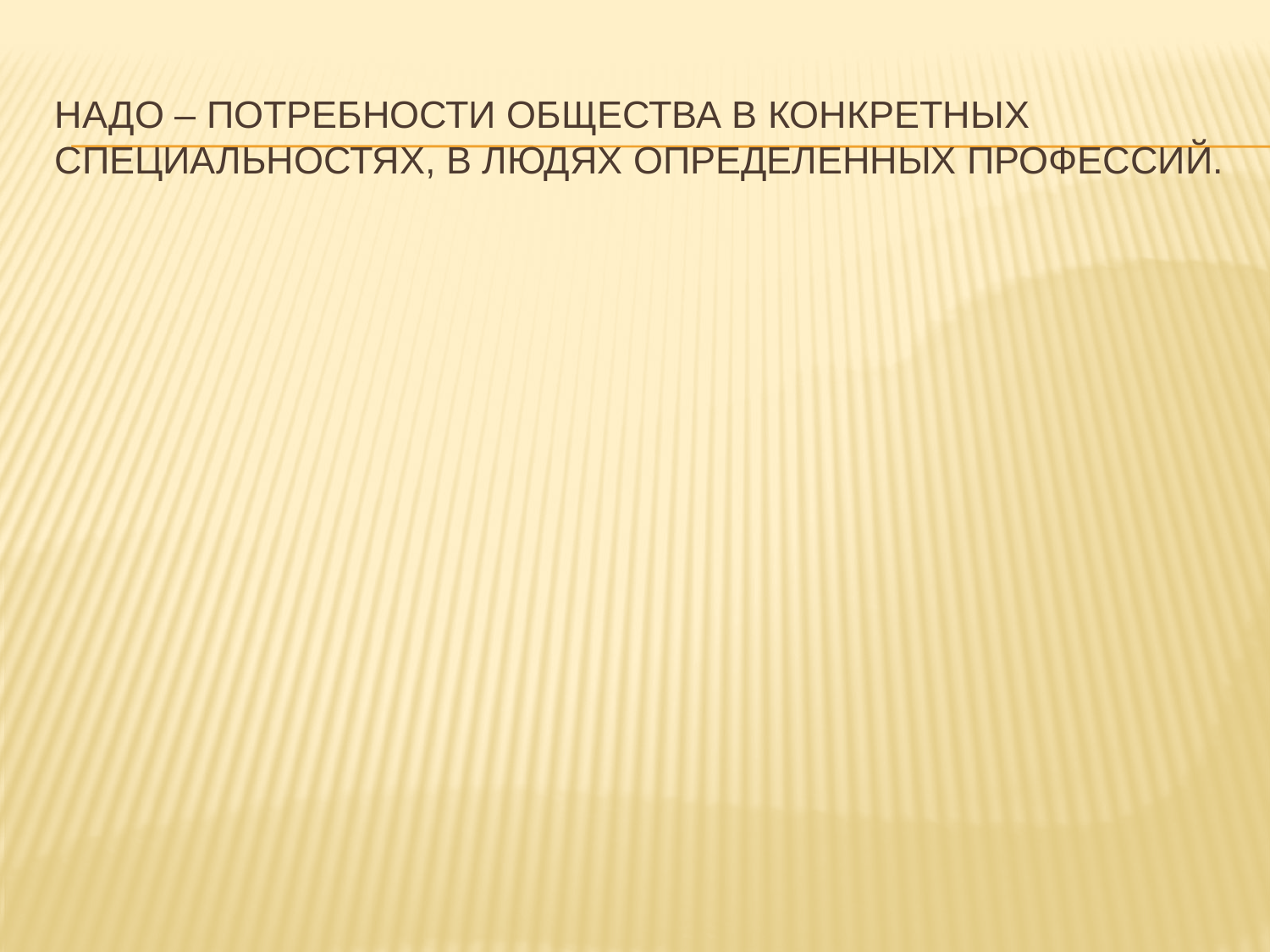

# Надо – потребности общества в конкретных специальностях, в людях определенных профессий.